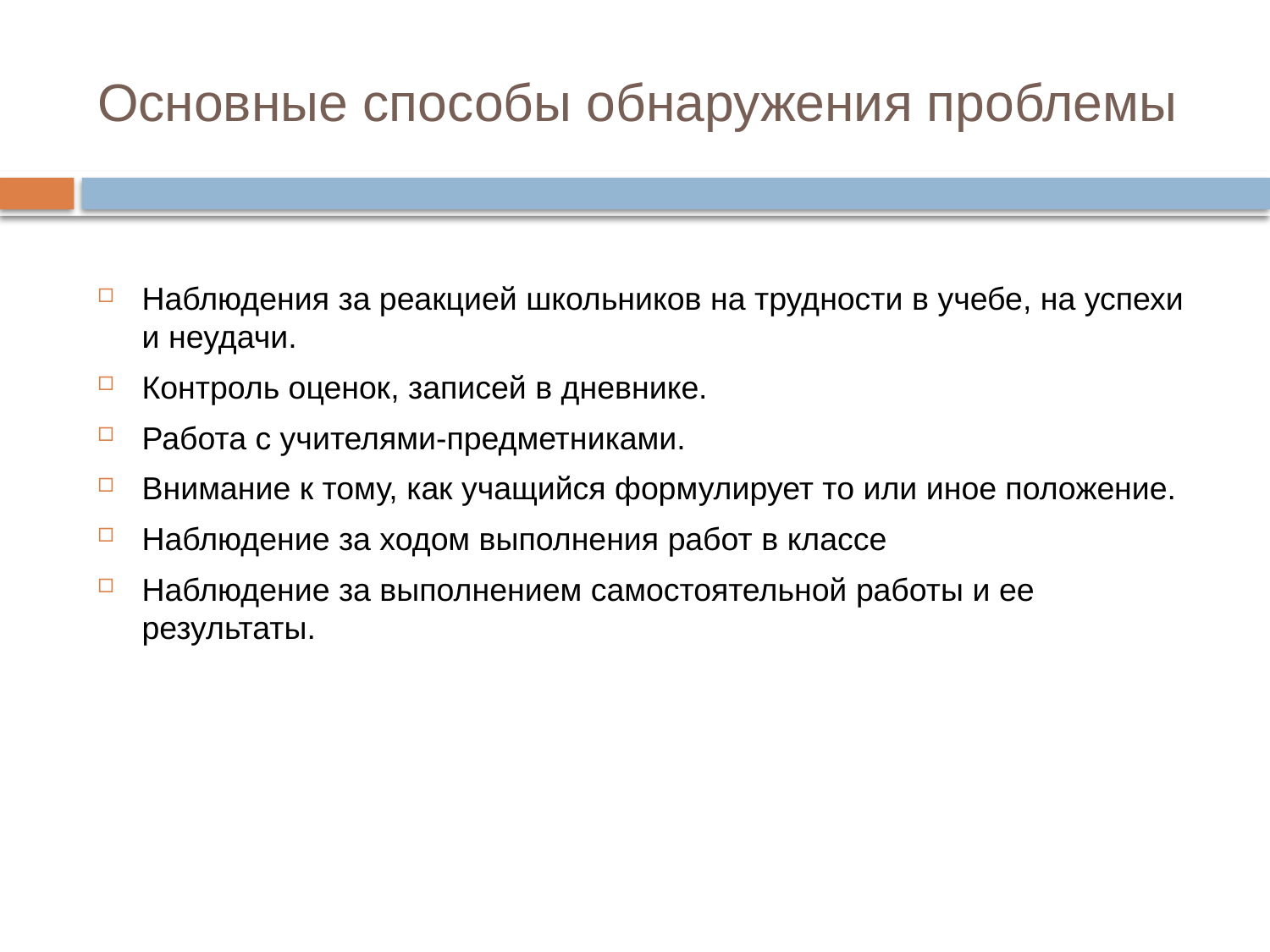

# Основные способы обнаружения проблемы

Наблюдения за реакцией школьников на трудности в учебе, на успехи и неудачи.
Контроль оценок, записей в дневнике.
Работа с учителями-предметниками.
Внимание к тому, как учащийся формулирует то или иное положение.
Наблюдение за ходом выполнения работ в классе
Наблюдение за выполнением самостоятельной работы и ее результаты.